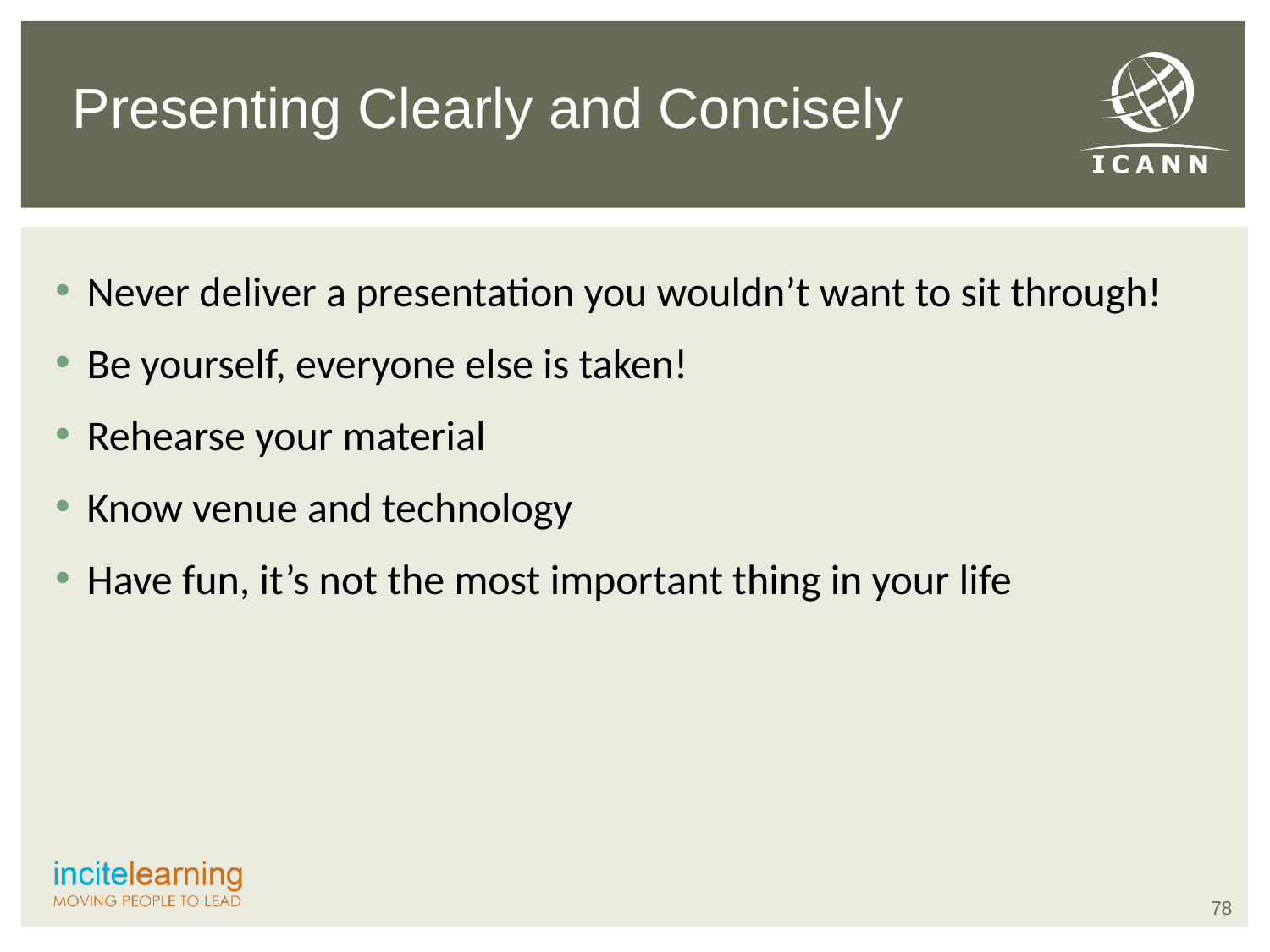

Presenting Clearly and Concisely
Never deliver a presentation you wouldn’t want to sit through!
Be yourself, everyone else is taken!
Rehearse your material
Know venue and technology
Have fun, it’s not the most important thing in your life
78